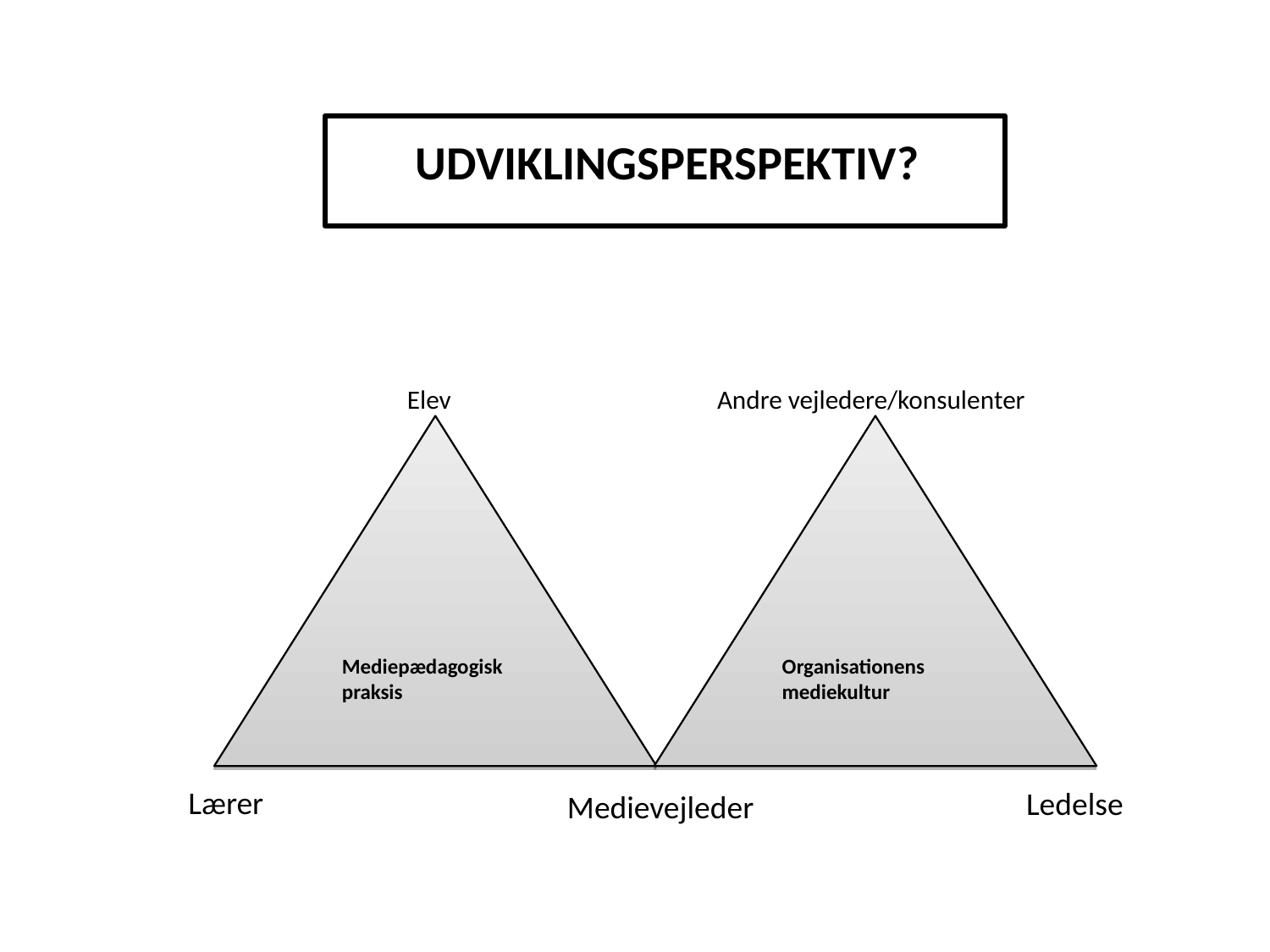

UDVIKLINGSPERSPEKTIV?

Elev
Andre vejledere/konsulenter

Mediepædagogisk praksis

Organisationens mediekultur

       Medievejleder

 Ledelse

        Lærer